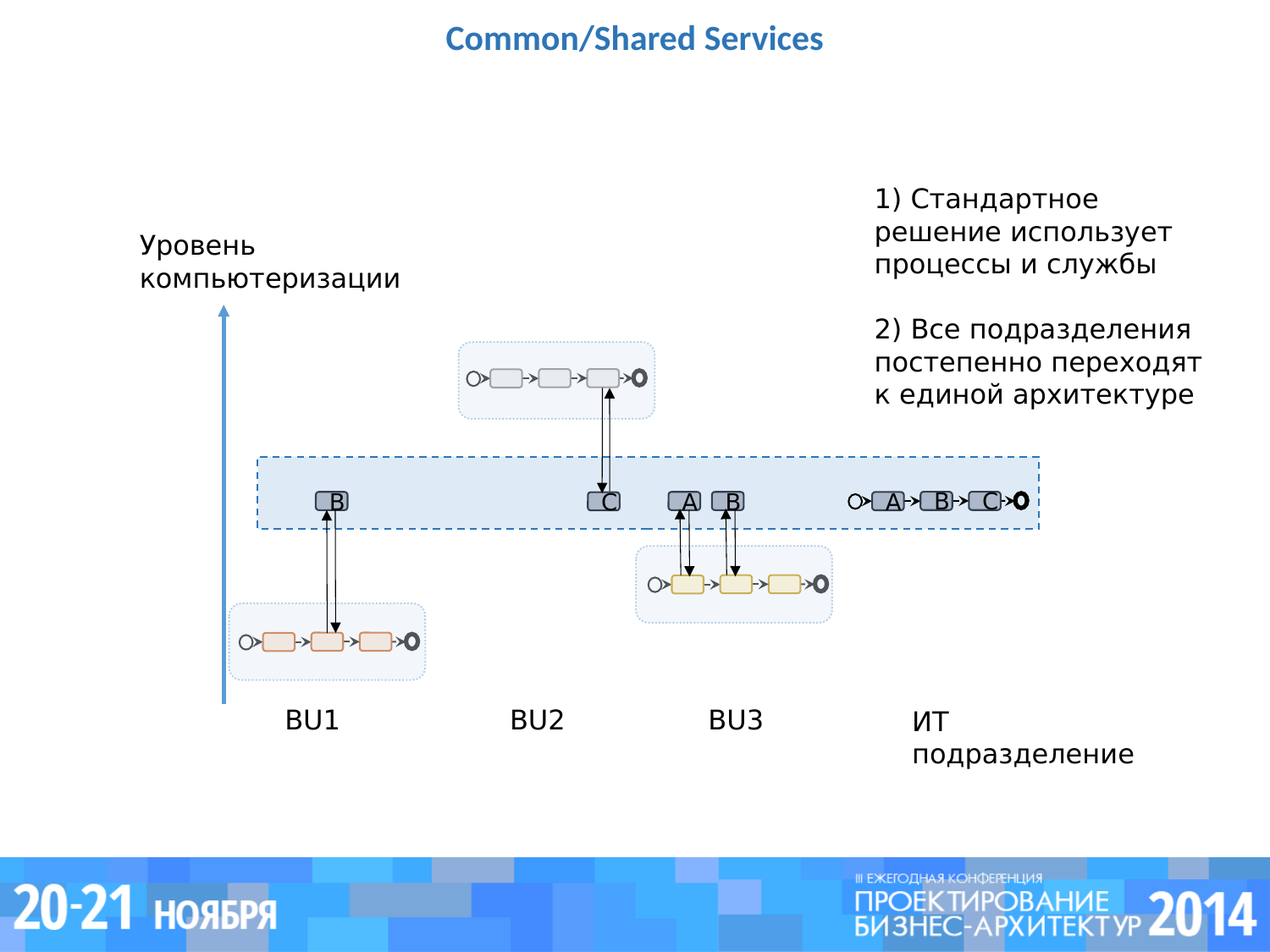

# Common/Shared Services
1) Стандартное решение использует процессы и службы

2) Все подразделения постепенно переходят к единой архитектуре
Уровень компьютеризации

C
B
B
A
B
A
C

BU1
BU2
BU3
ИТ подразделение